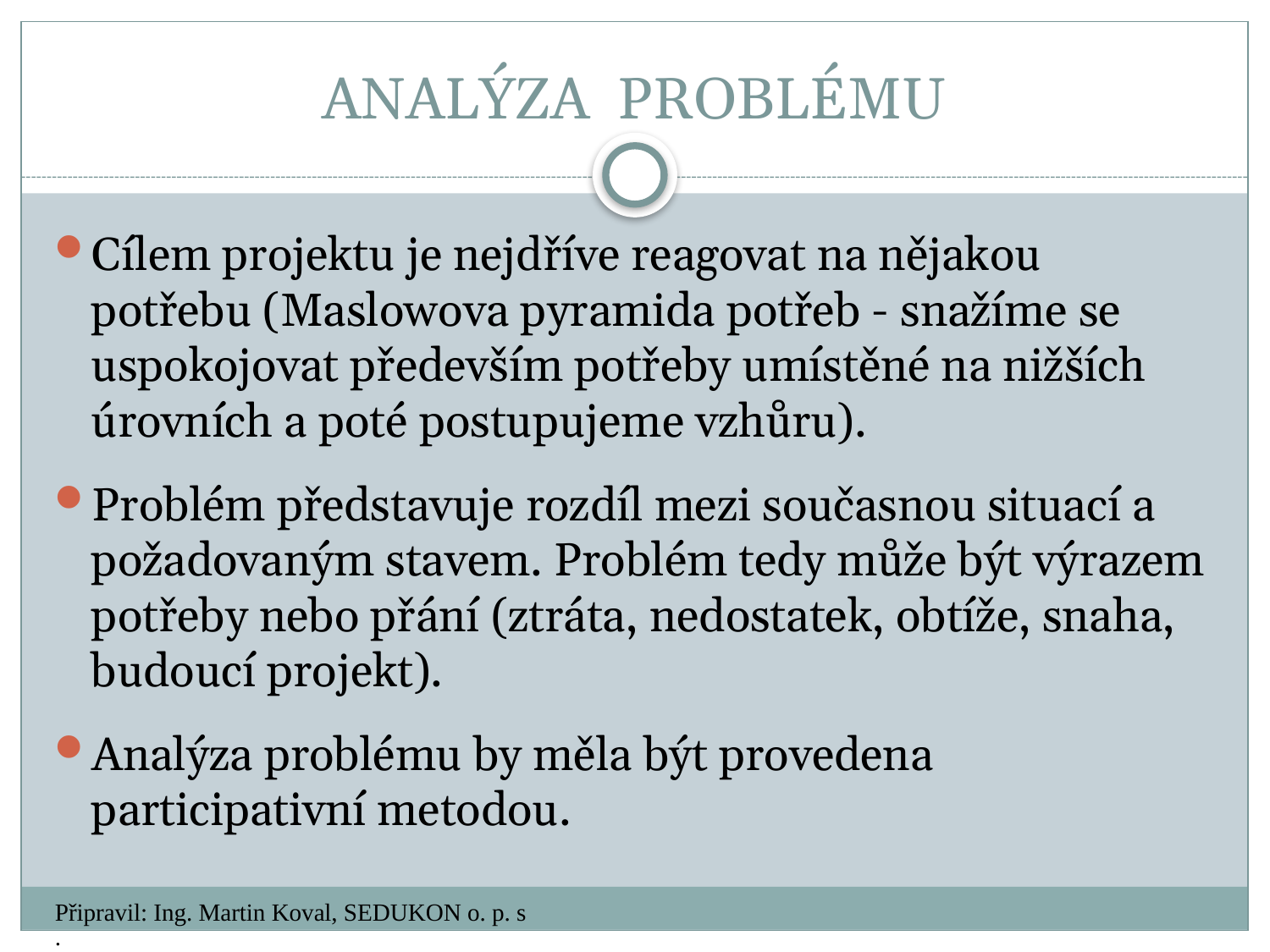

# ANALÝZA  PROBLÉMU
Cílem projektu je nejdříve reagovat na nějakou potřebu (Maslowova pyramida potřeb - snažíme se uspokojovat především potřeby umístěné na nižších úrovních a poté postupujeme vzhůru).

Problém představuje rozdíl mezi současnou situací a požadovaným stavem. Problém tedy může být výrazem potřeby nebo přání (ztráta, nedostatek, obtíže, snaha, budoucí projekt).

Analýza problému by měla být provedena participativní metodou.
Připravil: Ing. Martin Koval, SEDUKON o. p. s.